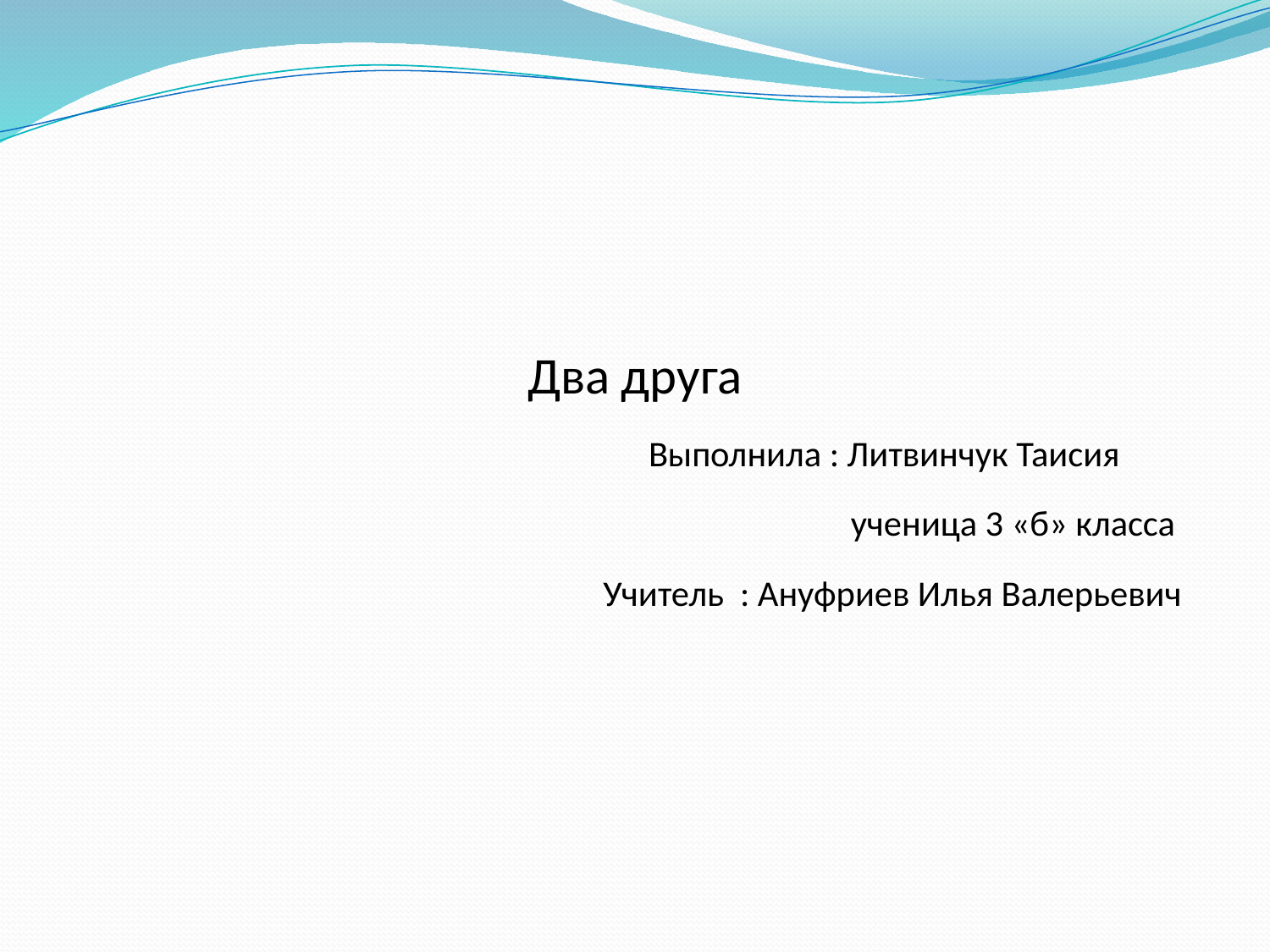

#

Два друга
                                                              Выполнила : Литвинчук Таисия
                                                                                              ученица 3 «б» класса
                                                                Учитель  : Ануфриев Илья Валерьевич